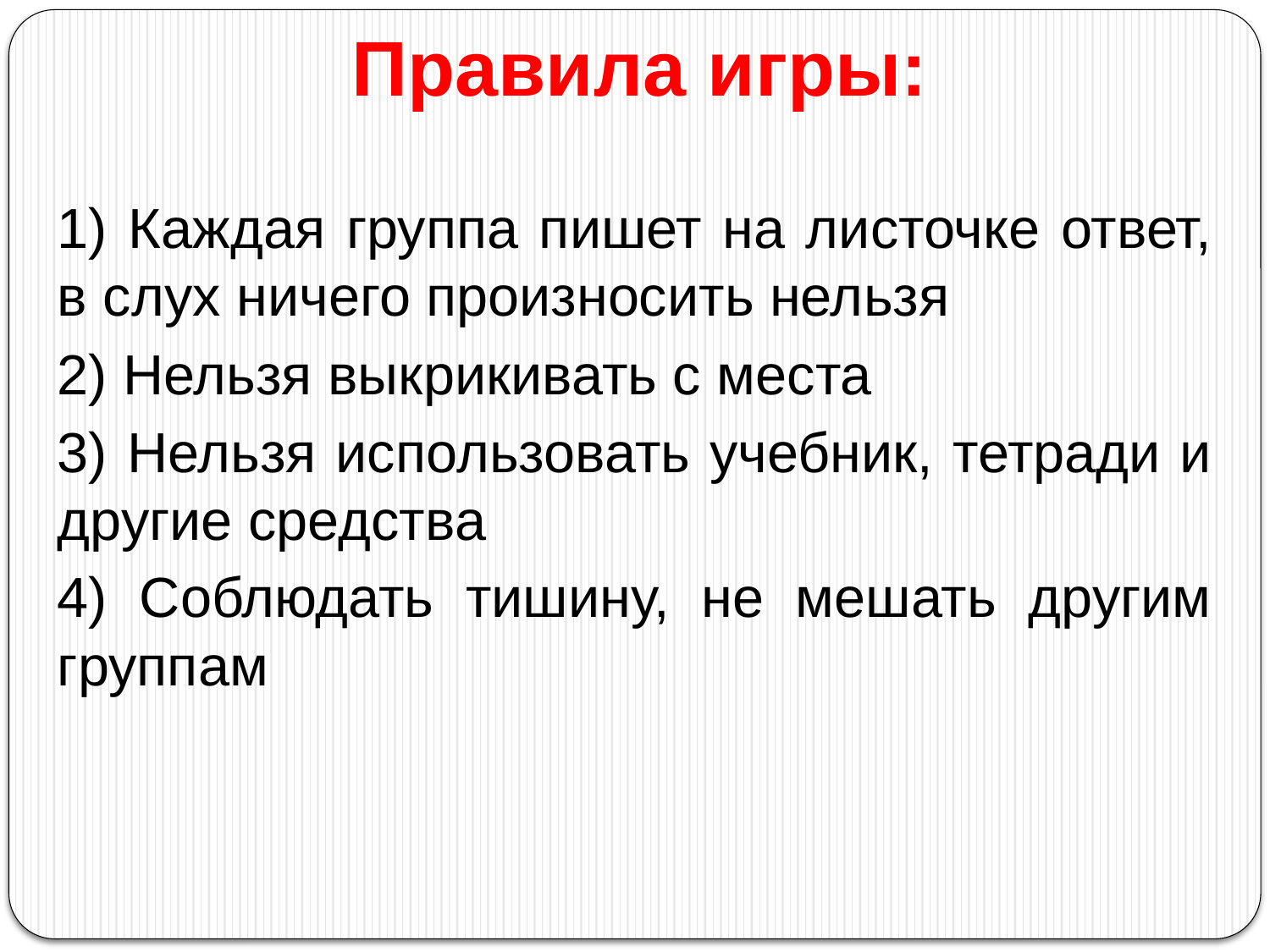

# Правила игры:
1) Каждая группа пишет на листочке ответ, в слух ничего произносить нельзя
2) Нельзя выкрикивать с места
3) Нельзя использовать учебник, тетради и другие средства
4) Соблюдать тишину, не мешать другим группам